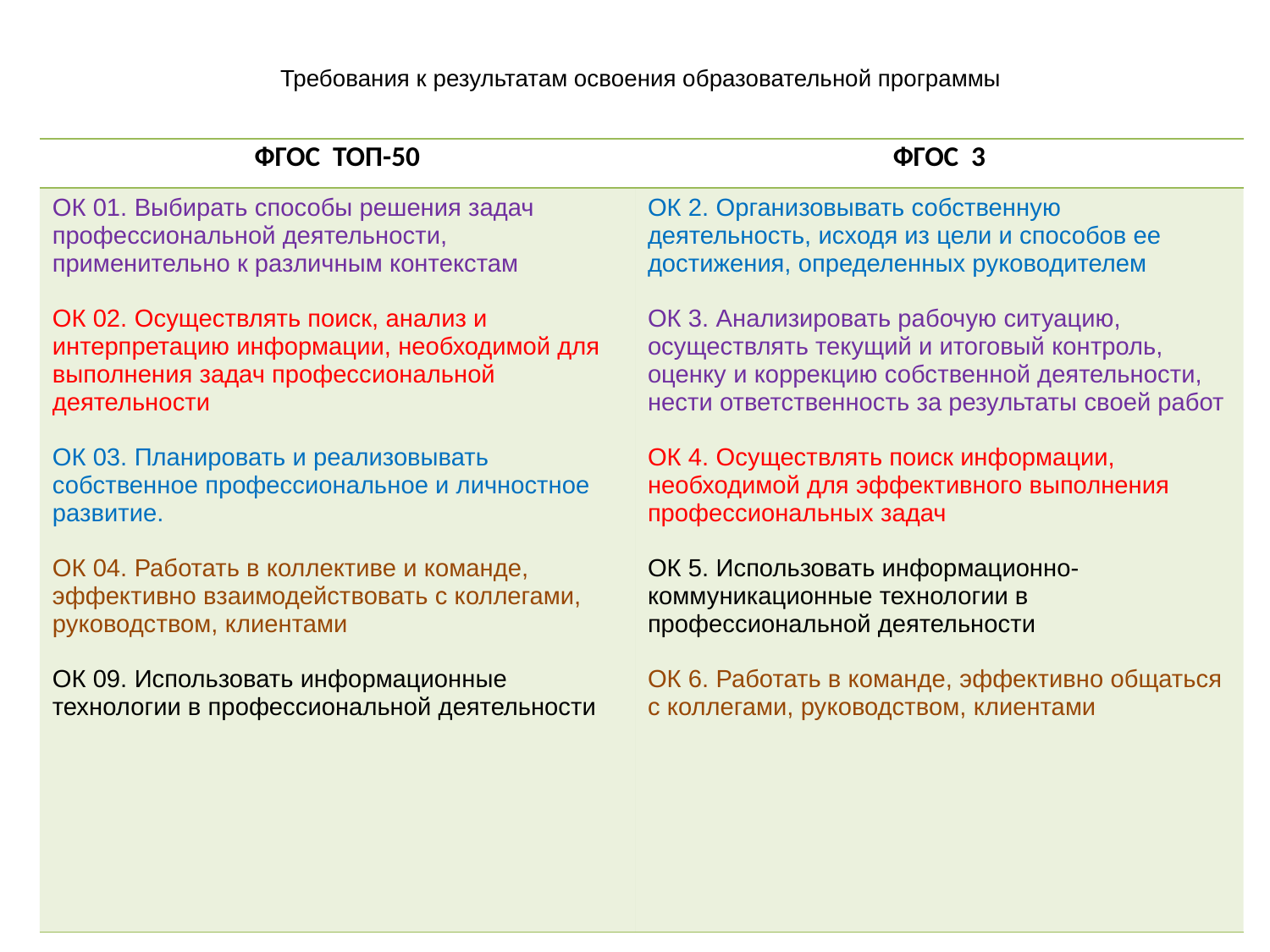

# Требования к результатам освоения образовательной программы
| ФГОС ТОП-50 | ФГОС 3 |
| --- | --- |
| ОК 01. Выбирать способы решения задач профессиональной деятельности, применительно к различным контекстам ОК 02. Осуществлять поиск, анализ и интерпретацию информации, необходимой для выполнения задач профессиональной деятельности ОК 03. Планировать и реализовывать собственное профессиональное и личностное развитие. ОК 04. Работать в коллективе и команде, эффективно взаимодействовать с коллегами, руководством, клиентами ОК 09. Использовать информационные технологии в профессиональной деятельности | ОК 2. Организовывать собственную деятельность, исходя из цели и способов ее достижения, определенных руководителем ОК 3. Анализировать рабочую ситуацию, осуществлять текущий и итоговый контроль, оценку и коррекцию собственной деятельности, нести ответственность за результаты своей работ ОК 4. Осуществлять поиск информации, необходимой для эффективного выполнения профессиональных задач ОК 5. Использовать информационно-коммуникационные технологии в профессиональной деятельности   ОК 6. Работать в команде, эффективно общаться с коллегами, руководством, клиентами |
|  |  |
| --- | --- |